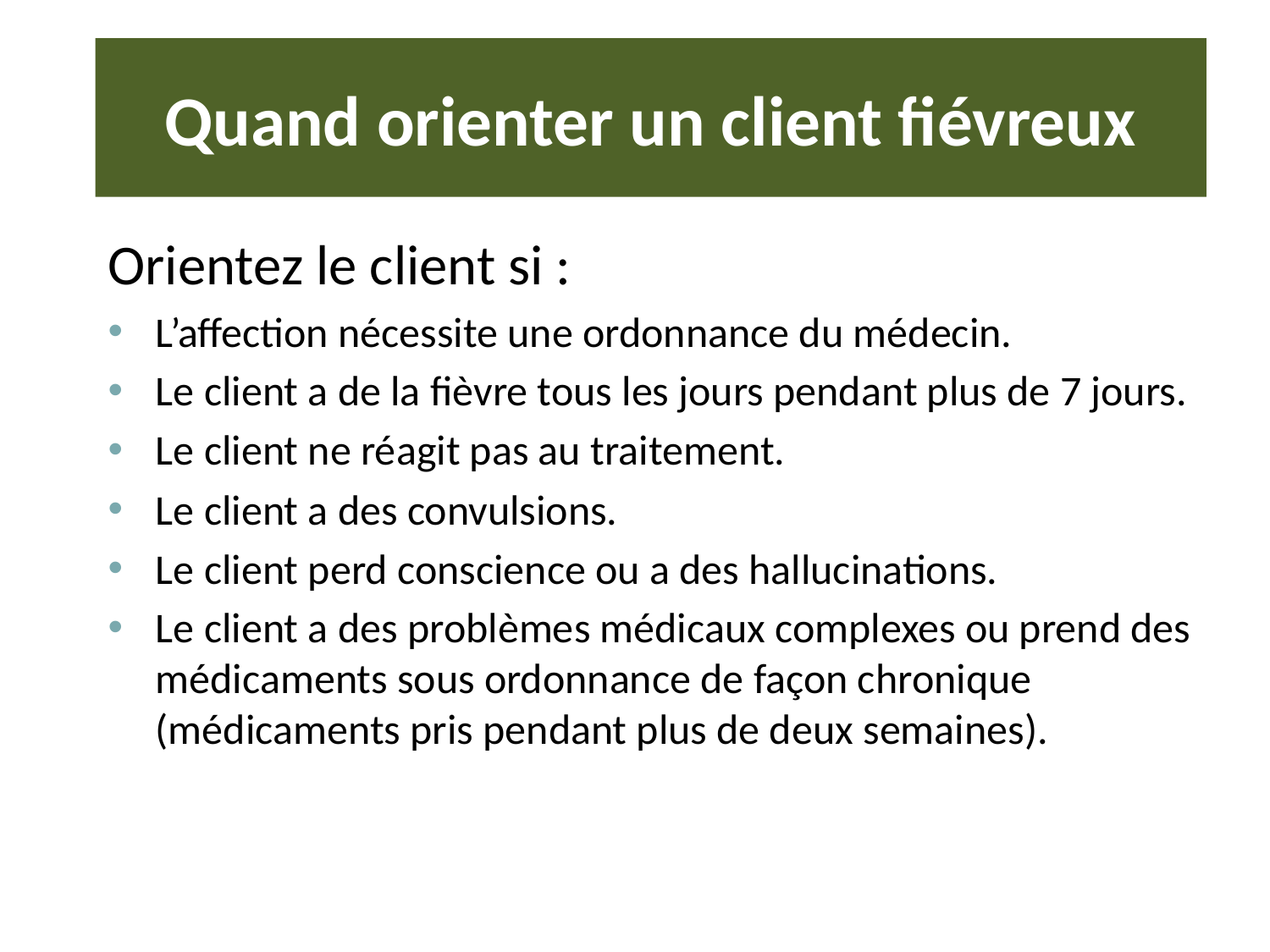

# Quand orienter un client fiévreux
Orientez le client si :
L’affection nécessite une ordonnance du médecin.
Le client a de la fièvre tous les jours pendant plus de 7 jours.
Le client ne réagit pas au traitement.
Le client a des convulsions.
Le client perd conscience ou a des hallucinations.
Le client a des problèmes médicaux complexes ou prend des médicaments sous ordonnance de façon chronique (médicaments pris pendant plus de deux semaines).